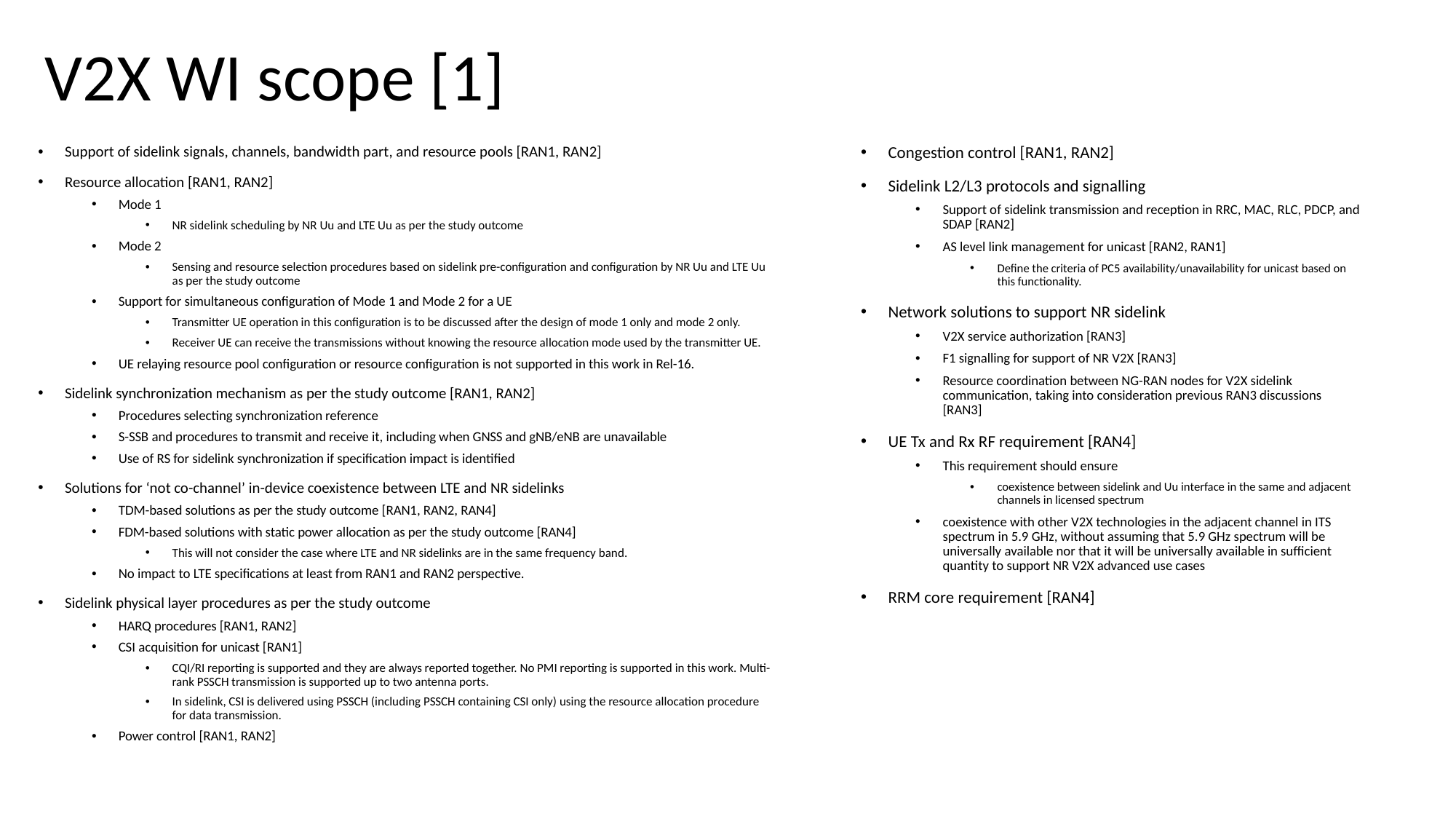

# V2X WI scope [1]
Support of sidelink signals, channels, bandwidth part, and resource pools [RAN1, RAN2]
Resource allocation [RAN1, RAN2]
Mode 1
NR sidelink scheduling by NR Uu and LTE Uu as per the study outcome
Mode 2
Sensing and resource selection procedures based on sidelink pre-configuration and configuration by NR Uu and LTE Uu as per the study outcome
Support for simultaneous configuration of Mode 1 and Mode 2 for a UE
Transmitter UE operation in this configuration is to be discussed after the design of mode 1 only and mode 2 only.
Receiver UE can receive the transmissions without knowing the resource allocation mode used by the transmitter UE.
UE relaying resource pool configuration or resource configuration is not supported in this work in Rel-16.
Sidelink synchronization mechanism as per the study outcome [RAN1, RAN2]
Procedures selecting synchronization reference
S-SSB and procedures to transmit and receive it, including when GNSS and gNB/eNB are unavailable
Use of RS for sidelink synchronization if specification impact is identified
Solutions for ‘not co-channel’ in-device coexistence between LTE and NR sidelinks
TDM-based solutions as per the study outcome [RAN1, RAN2, RAN4]
FDM-based solutions with static power allocation as per the study outcome [RAN4]
This will not consider the case where LTE and NR sidelinks are in the same frequency band.
No impact to LTE specifications at least from RAN1 and RAN2 perspective.
Sidelink physical layer procedures as per the study outcome
HARQ procedures [RAN1, RAN2]
CSI acquisition for unicast [RAN1]
CQI/RI reporting is supported and they are always reported together. No PMI reporting is supported in this work. Multi-rank PSSCH transmission is supported up to two antenna ports.
In sidelink, CSI is delivered using PSSCH (including PSSCH containing CSI only) using the resource allocation procedure for data transmission.
Power control [RAN1, RAN2]
Congestion control [RAN1, RAN2]
Sidelink L2/L3 protocols and signalling
Support of sidelink transmission and reception in RRC, MAC, RLC, PDCP, and SDAP [RAN2]
AS level link management for unicast [RAN2, RAN1]
Define the criteria of PC5 availability/unavailability for unicast based on this functionality.
Network solutions to support NR sidelink
V2X service authorization [RAN3]
F1 signalling for support of NR V2X [RAN3]
Resource coordination between NG-RAN nodes for V2X sidelink communication, taking into consideration previous RAN3 discussions  [RAN3]
UE Tx and Rx RF requirement [RAN4]
This requirement should ensure
coexistence between sidelink and Uu interface in the same and adjacent channels in licensed spectrum
coexistence with other V2X technologies in the adjacent channel in ITS spectrum in 5.9 GHz, without assuming that 5.9 GHz spectrum will be universally available nor that it will be universally available in sufficient quantity to support NR V2X advanced use cases
RRM core requirement [RAN4]